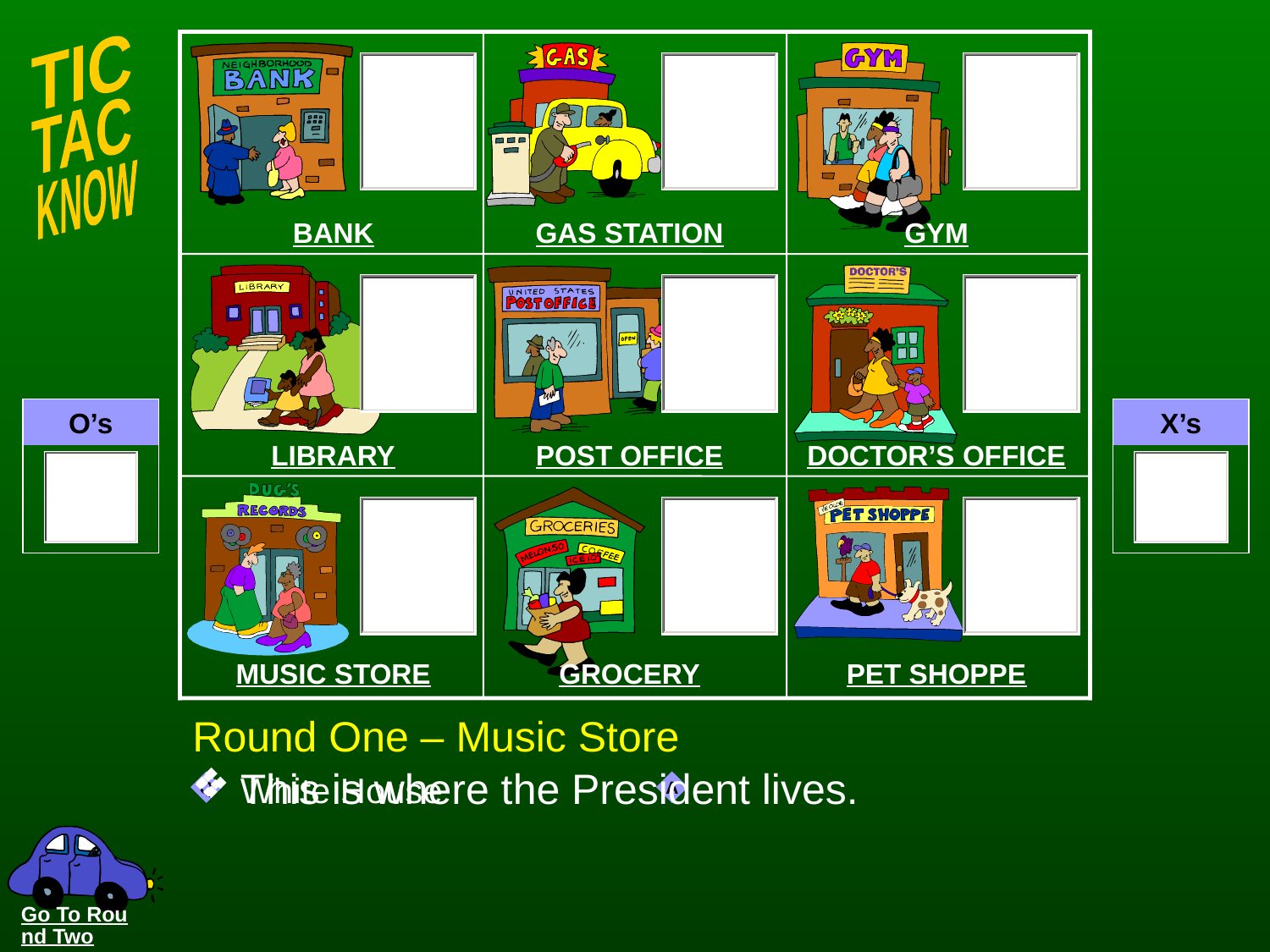

BANK
GAS STATION
GYM
LIBRARY
POST OFFICE
DOCTOR’S OFFICE
MUSIC STORE
GROCERY
PET SHOPPE
# Round One – Music Store
This is where the President lives.
White House
Go To Round Two